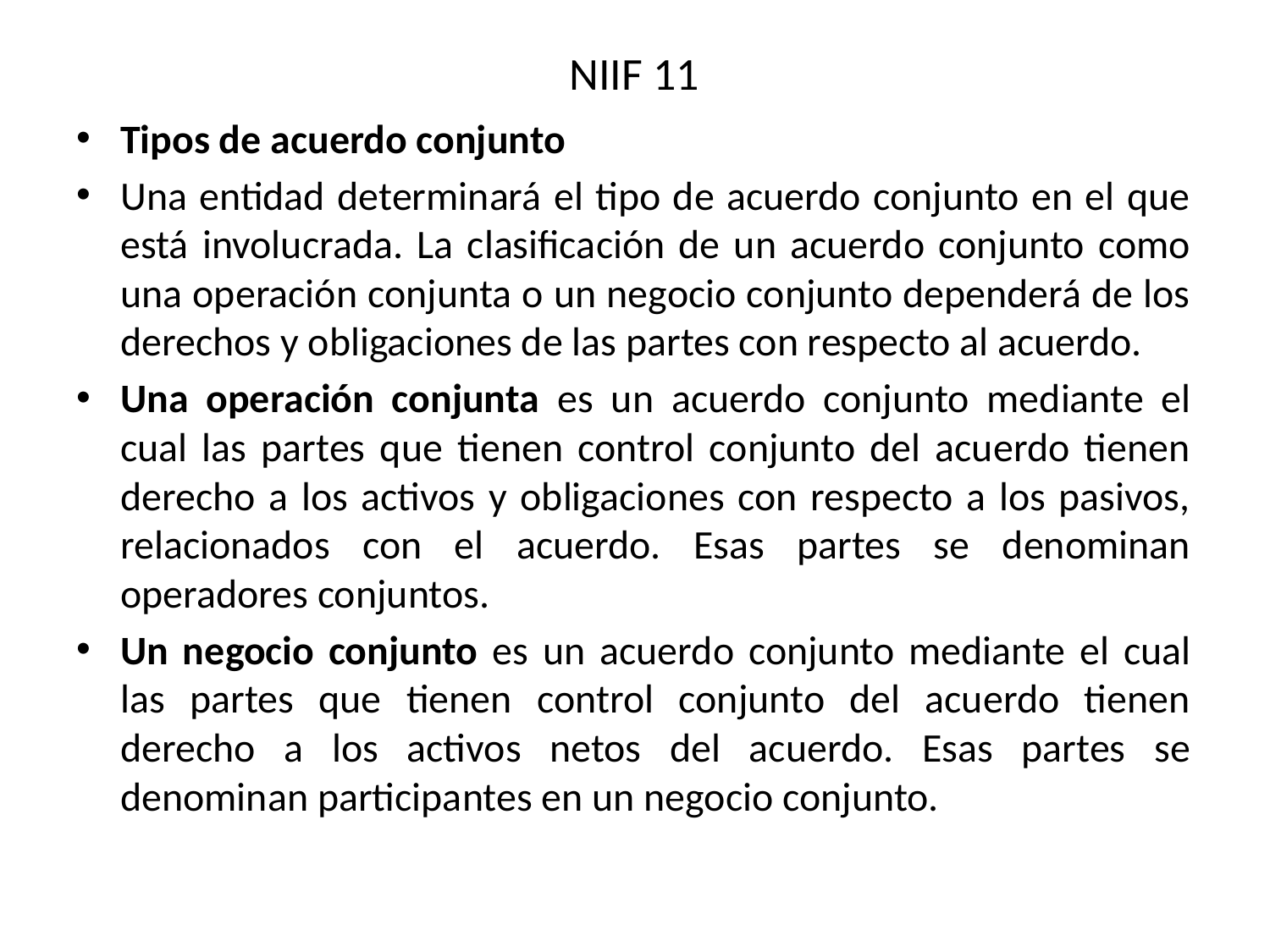

# NIIF 11
Tipos de acuerdo conjunto
Una entidad determinará el tipo de acuerdo conjunto en el que está involucrada. La clasificación de un acuerdo conjunto como una operación conjunta o un negocio conjunto dependerá de los derechos y obligaciones de las partes con respecto al acuerdo.
Una operación conjunta es un acuerdo conjunto mediante el cual las partes que tienen control conjunto del acuerdo tienen derecho a los activos y obligaciones con respecto a los pasivos, relacionados con el acuerdo. Esas partes se denominan operadores conjuntos.
Un negocio conjunto es un acuerdo conjunto mediante el cual las partes que tienen control conjunto del acuerdo tienen derecho a los activos netos del acuerdo. Esas partes se denominan participantes en un negocio conjunto.